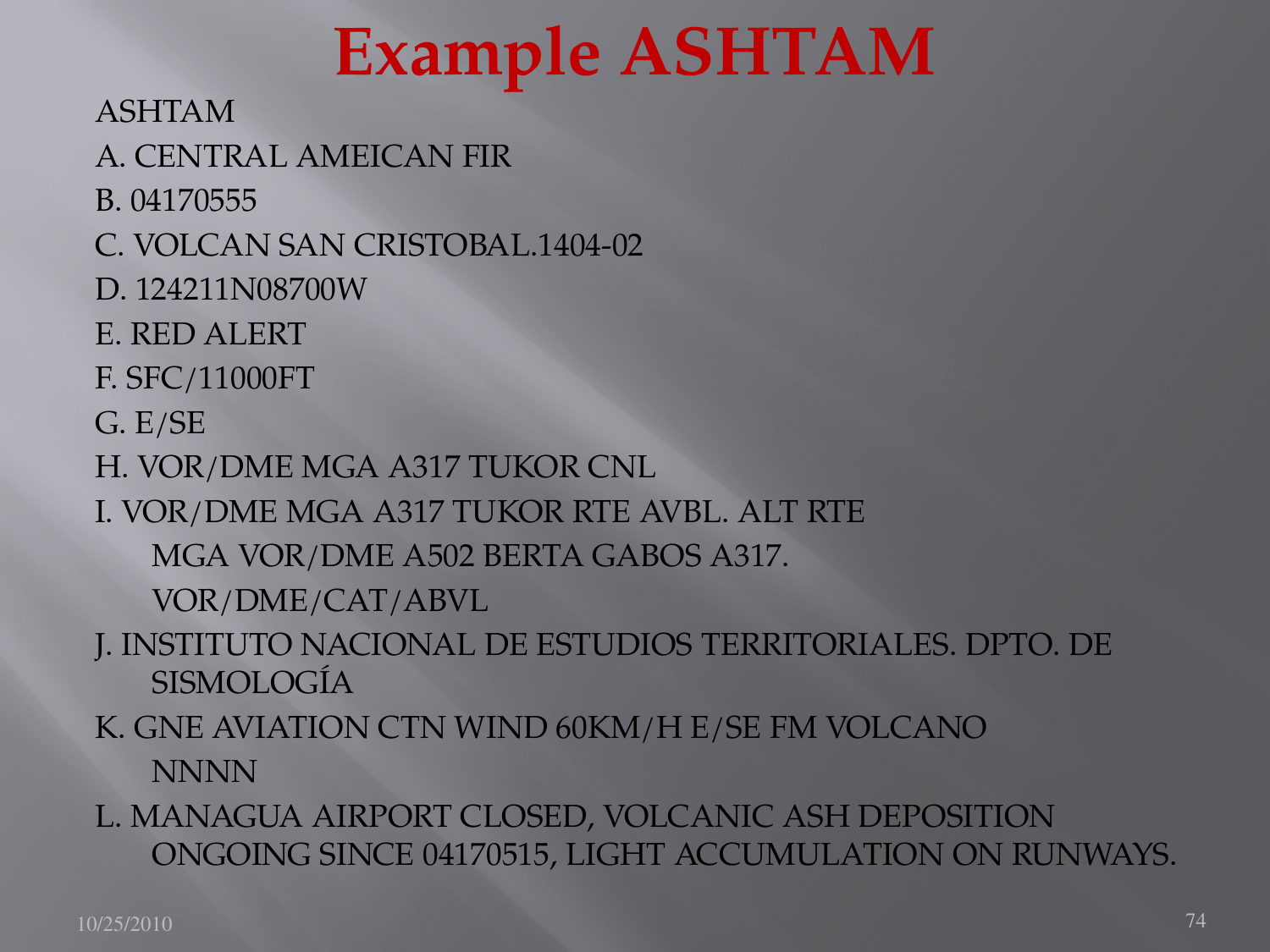

# Example ASHTAM
ASHTAM
A. CENTRAL AMEICAN FIR
B. 04170555
C. VOLCAN SAN CRISTOBAL.1404-02
D. 124211N08700W
E. RED ALERT
F. SFC/11000FT
G. E/SE
H. VOR/DME MGA A317 TUKOR CNL
I. VOR/DME MGA A317 TUKOR RTE AVBL. ALT RTE
	MGA VOR/DME A502 BERTA GABOS A317.
	VOR/DME/CAT/ABVL
J. INSTITUTO NACIONAL DE ESTUDIOS TERRITORIALES. DPTO. DE SISMOLOGÍA
K. GNE AVIATION CTN WIND 60KM/H E/SE FM VOLCANO
	NNNN
L. MANAGUA AIRPORT CLOSED, VOLCANIC ASH DEPOSITION ONGOING SINCE 04170515, LIGHT ACCUMULATION ON RUNWAYS.
10/25/2010
74